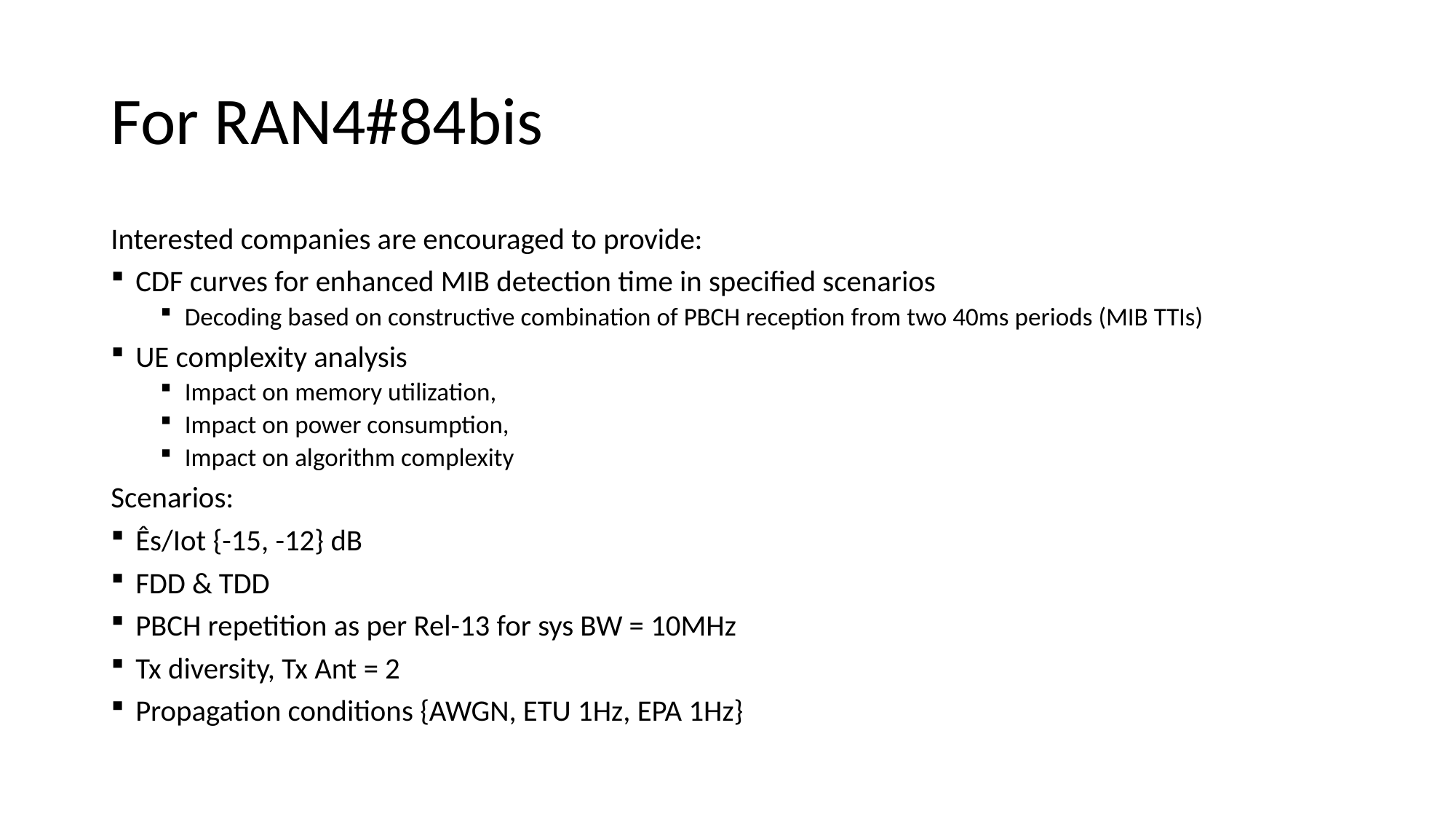

# For RAN4#84bis
Interested companies are encouraged to provide:
CDF curves for enhanced MIB detection time in specified scenarios
Decoding based on constructive combination of PBCH reception from two 40ms periods (MIB TTIs)
UE complexity analysis
Impact on memory utilization,
Impact on power consumption,
Impact on algorithm complexity
Scenarios:
Ês/Iot {-15, -12} dB
FDD & TDD
PBCH repetition as per Rel-13 for sys BW = 10MHz
Tx diversity, Tx Ant = 2
Propagation conditions {AWGN, ETU 1Hz, EPA 1Hz}